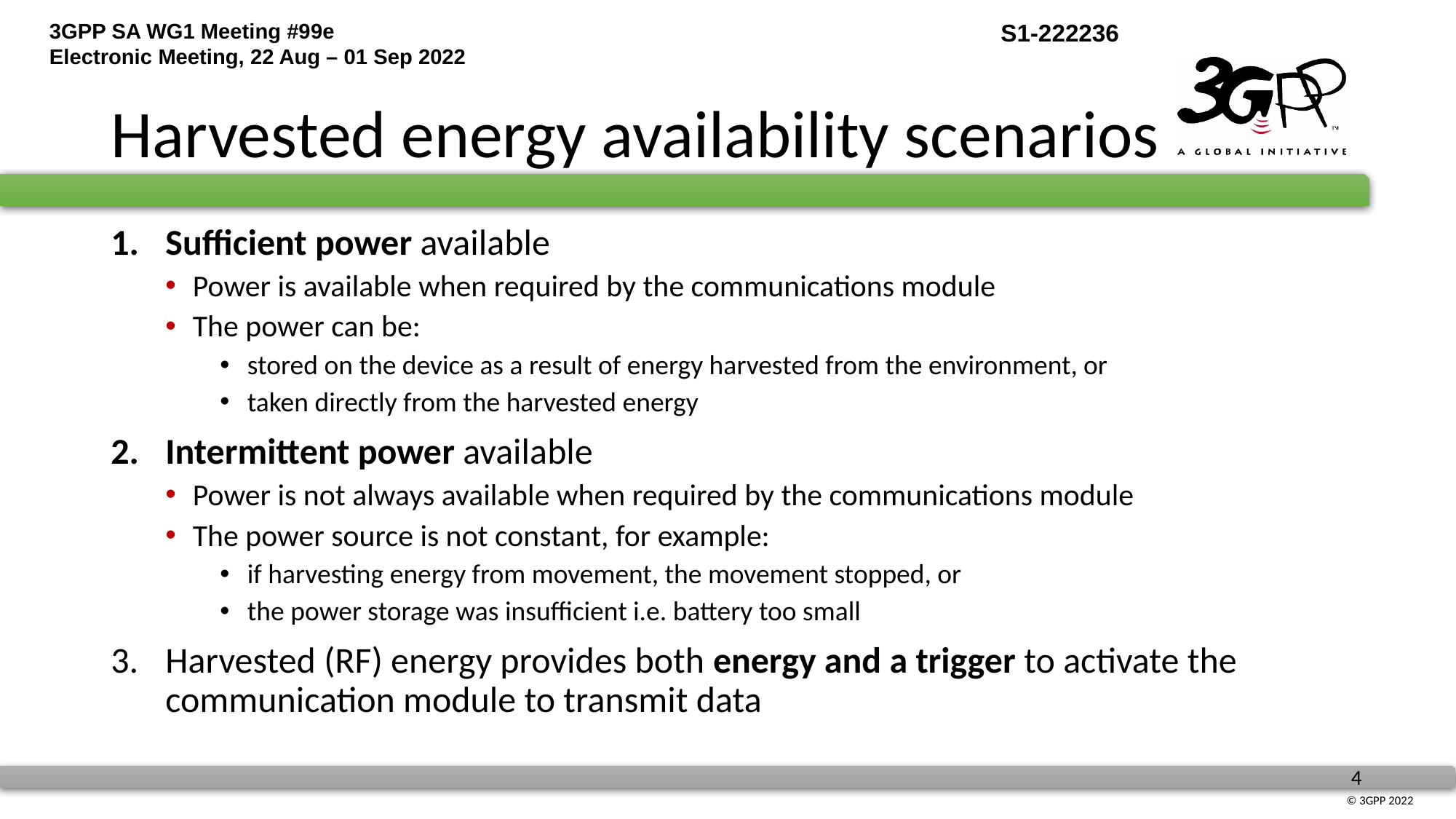

# Harvested energy availability scenarios
Sufficient power available
Power is available when required by the communications module
The power can be:
stored on the device as a result of energy harvested from the environment, or
taken directly from the harvested energy
Intermittent power available
Power is not always available when required by the communications module
The power source is not constant, for example:
if harvesting energy from movement, the movement stopped, or
the power storage was insufficient i.e. battery too small
Harvested (RF) energy provides both energy and a trigger to activate the communication module to transmit data